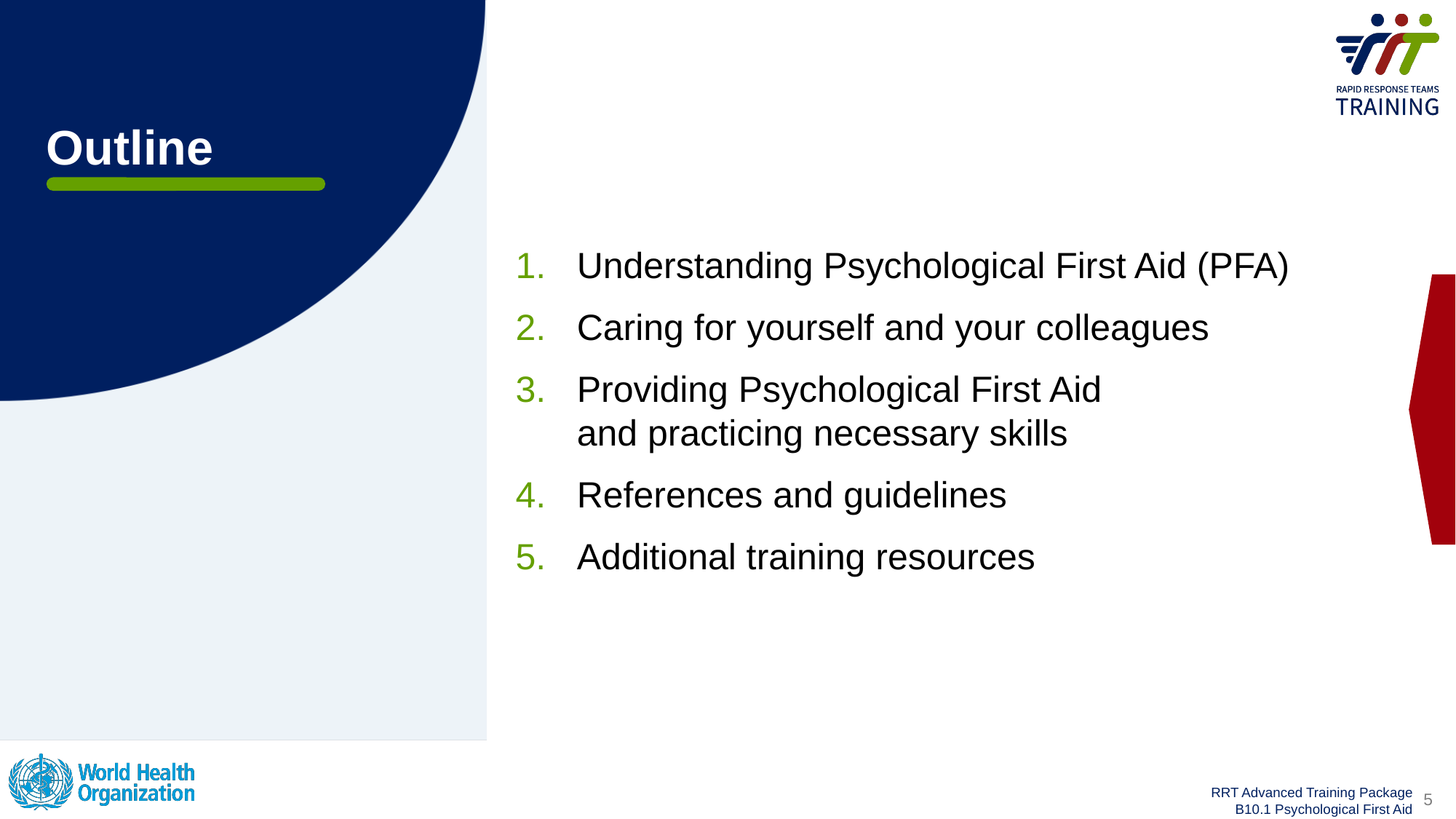

# Outline
Understanding Psychological First Aid (PFA)
Caring for yourself and your colleagues
Providing Psychological First Aid and practicing necessary skills
References and guidelines
Additional training resources